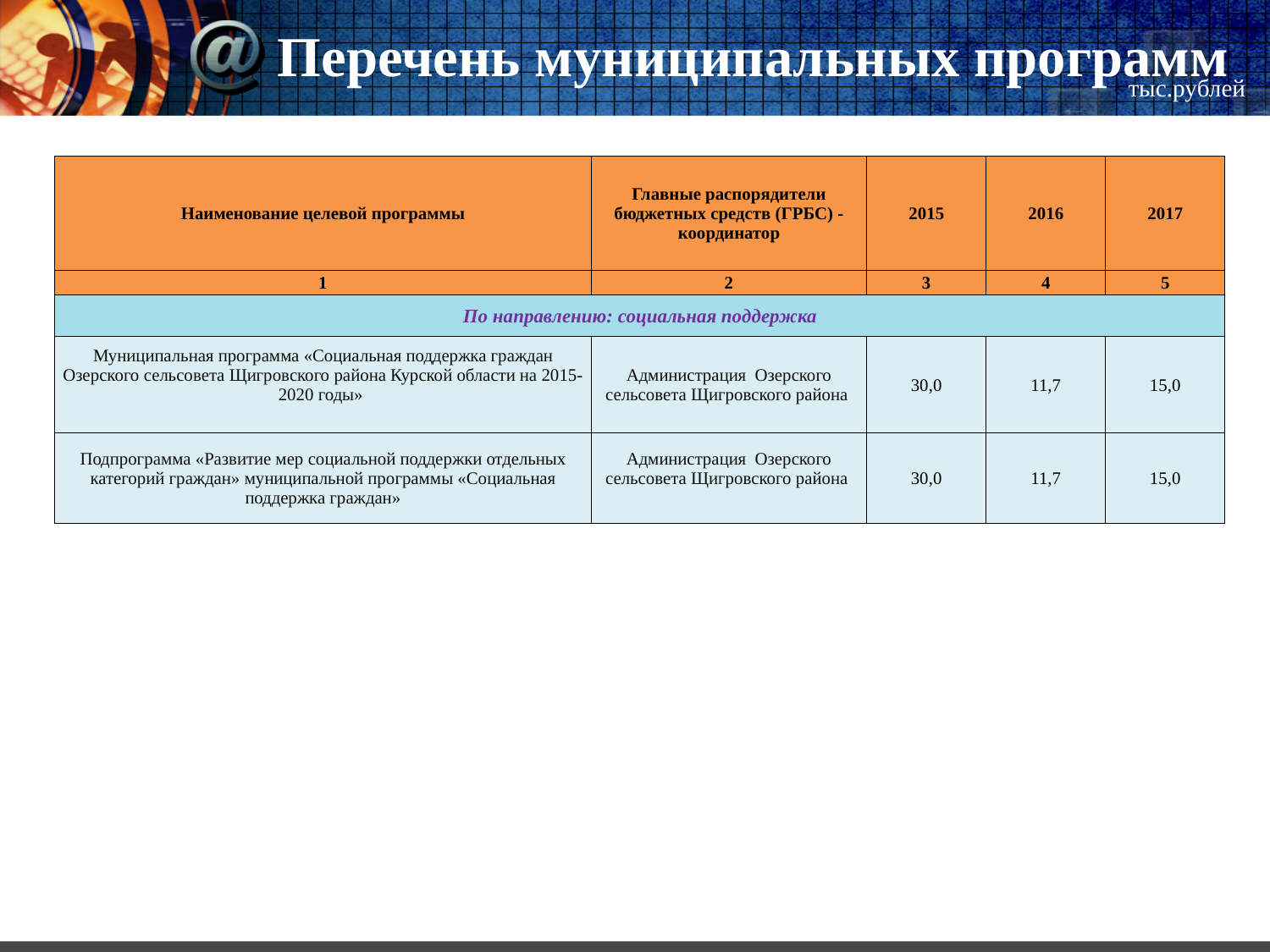

# Перечень муниципальных программ
тыс.рублей
| Наименование целевой программы | Главные распорядители бюджетных средств (ГРБС) -координатор | 2015 | 2016 | 2017 |
| --- | --- | --- | --- | --- |
| 1 | 2 | 3 | 4 | 5 |
| По направлению: социальная поддержка |  |  |  |  |
| Муниципальная программа «Социальная поддержка граждан Озерского сельсовета Щигровского района Курской области на 2015-2020 годы» | Администрация Озерского сельсовета Щигровского района | 30,0 | 11,7 | 15,0 |
| Подпрограмма «Развитие мер социальной поддержки отдельных категорий граждан» муниципальной программы «Социальная поддержка граждан» | Администрация Озерского сельсовета Щигровского района | 30,0 | 11,7 | 15,0 |